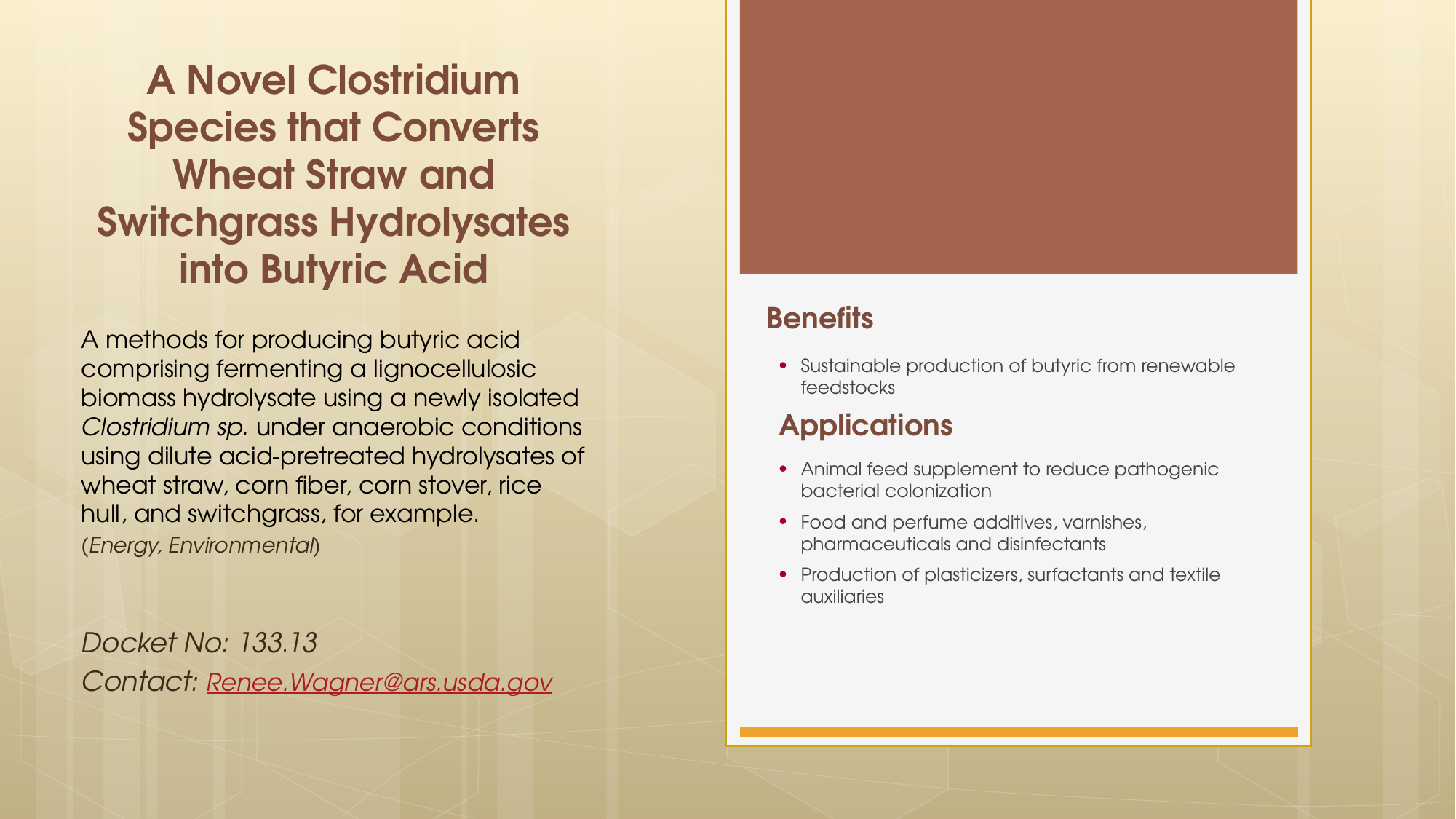

# A Novel Clostridium Species that Converts Wheat Straw and Switchgrass Hydrolysates into Butyric Acid
Benefits

Sustainable production of butyric from renewable feedstocks
Applications

Animal feed supplement to reduce pathogenic bacterial colonization
Food and perfume additives, varnishes, pharmaceuticals and disinfectants
Production of plasticizers, surfactants and textile auxiliaries
A methods for producing butyric acid comprising fermenting a lignocellulosic biomass hydrolysate using a newly isolated Clostridium sp. under anaerobic conditions using dilute acid-pretreated hydrolysates of wheat straw, corn fiber, corn stover, rice hull, and switchgrass, for example.
(Energy, Environmental)

Docket No: 133.13
Contact: Renee.Wagner@ars.usda.gov